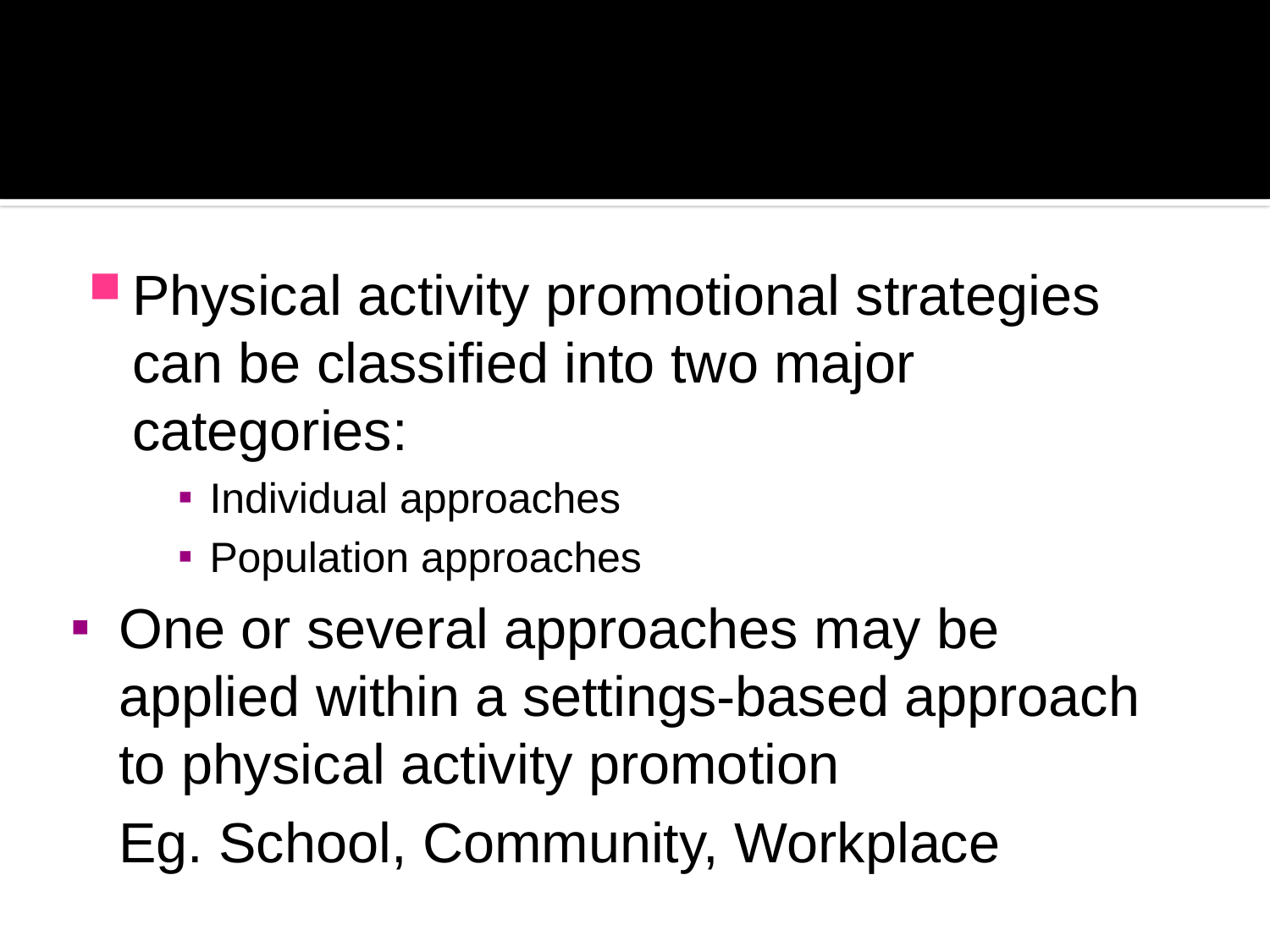

#
Physical activity promotional strategies can be classified into two major categories:
Individual approaches
Population approaches
One or several approaches may be applied within a settings-based approach to physical activity promotion
	Eg. School, Community, Workplace